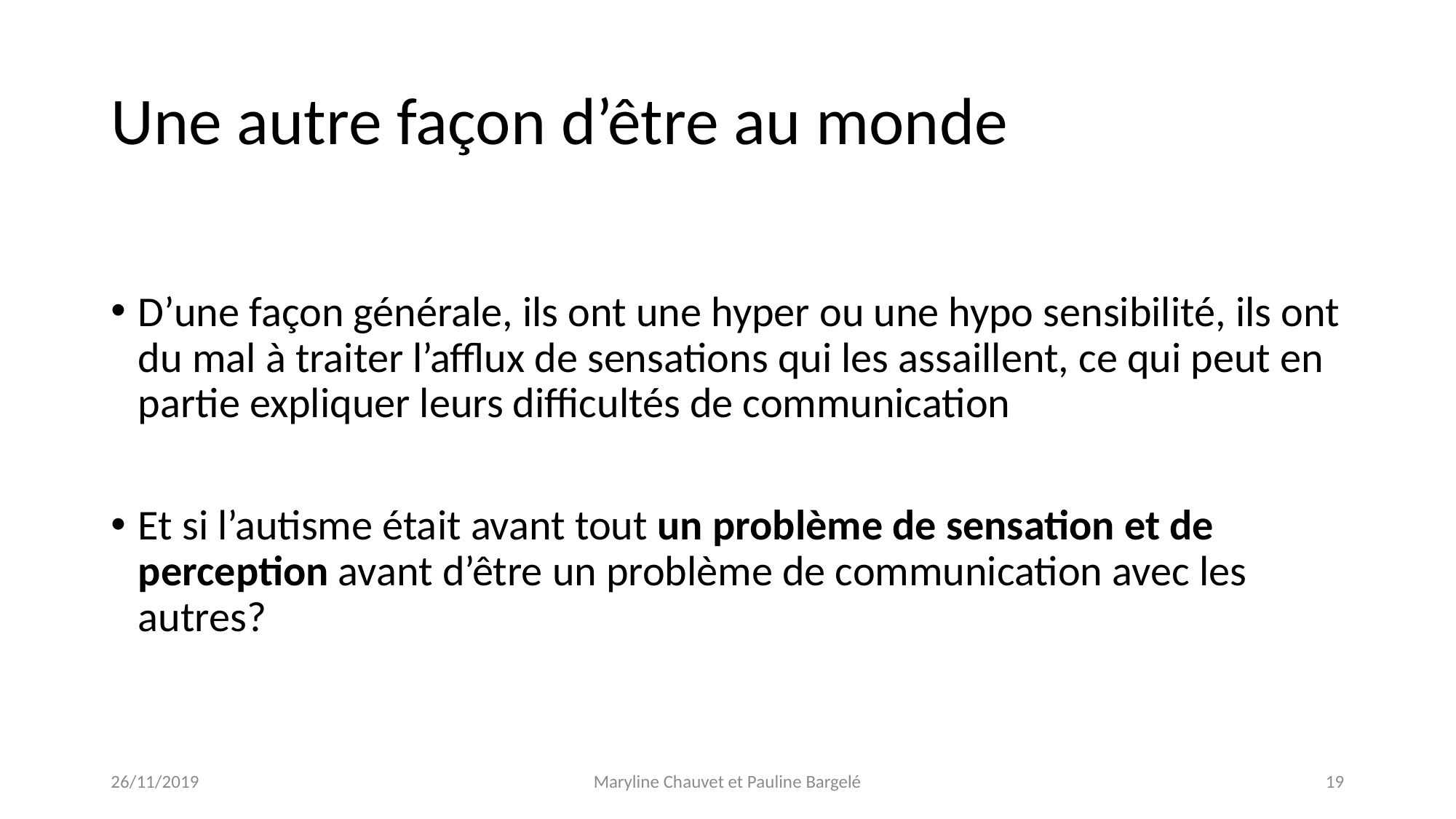

# Une autre façon d’être au monde

D’une façon générale, ils ont une hyper ou une hypo sensibilité, ils ont du mal à traiter l’afflux de sensations qui les assaillent, ce qui peut en partie expliquer leurs difficultés de communication

Et si l’autisme était avant tout un problème de sensation et de perception avant d’être un problème de communication avec les autres?

26/11/2019
Maryline Chauvet et Pauline Bargelé
19